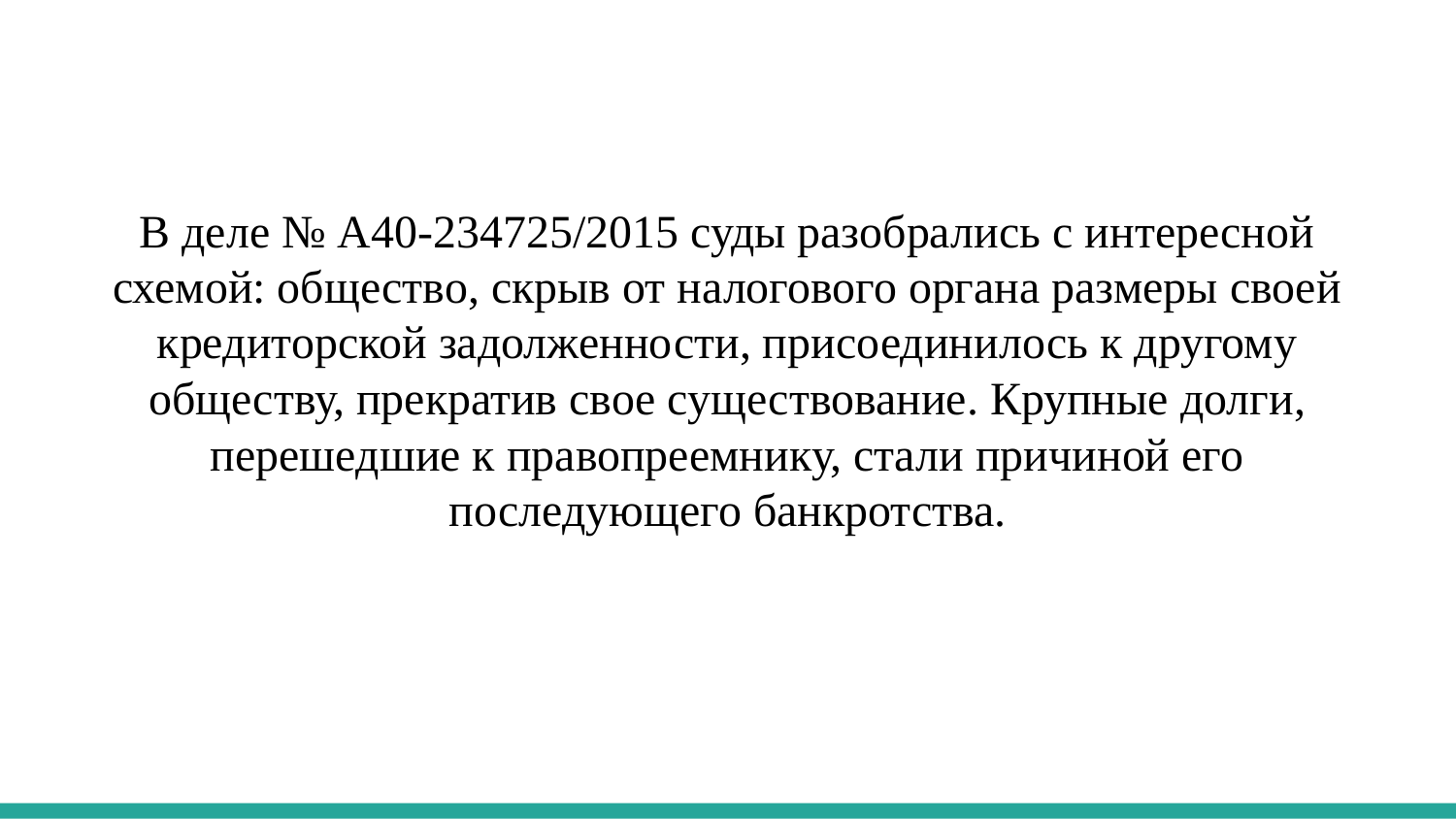

В деле № А40-234725/2015 суды разобрались с интересной схемой: общество, скрыв от налогового органа размеры своей кредиторской задолженности, присоединилось к другому обществу, прекратив свое существование. Крупные долги, перешедшие к правопреемнику, стали причиной его последующего банкротства.